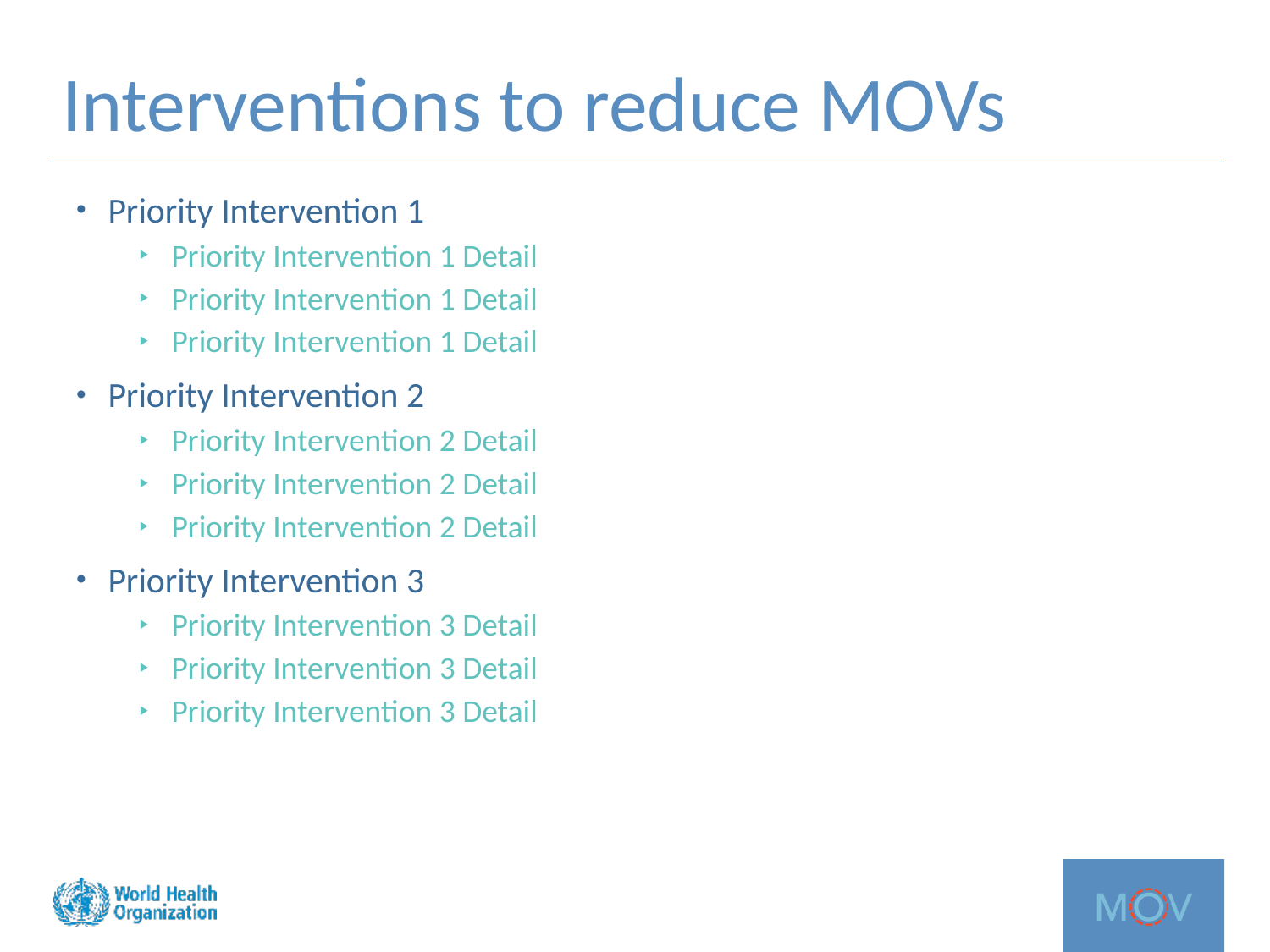

# Interventions to reduce MOVs
Priority Intervention 1
Priority Intervention 1 Detail
Priority Intervention 1 Detail
Priority Intervention 1 Detail
Priority Intervention 2
Priority Intervention 2 Detail
Priority Intervention 2 Detail
Priority Intervention 2 Detail
Priority Intervention 3
Priority Intervention 3 Detail
Priority Intervention 3 Detail
Priority Intervention 3 Detail